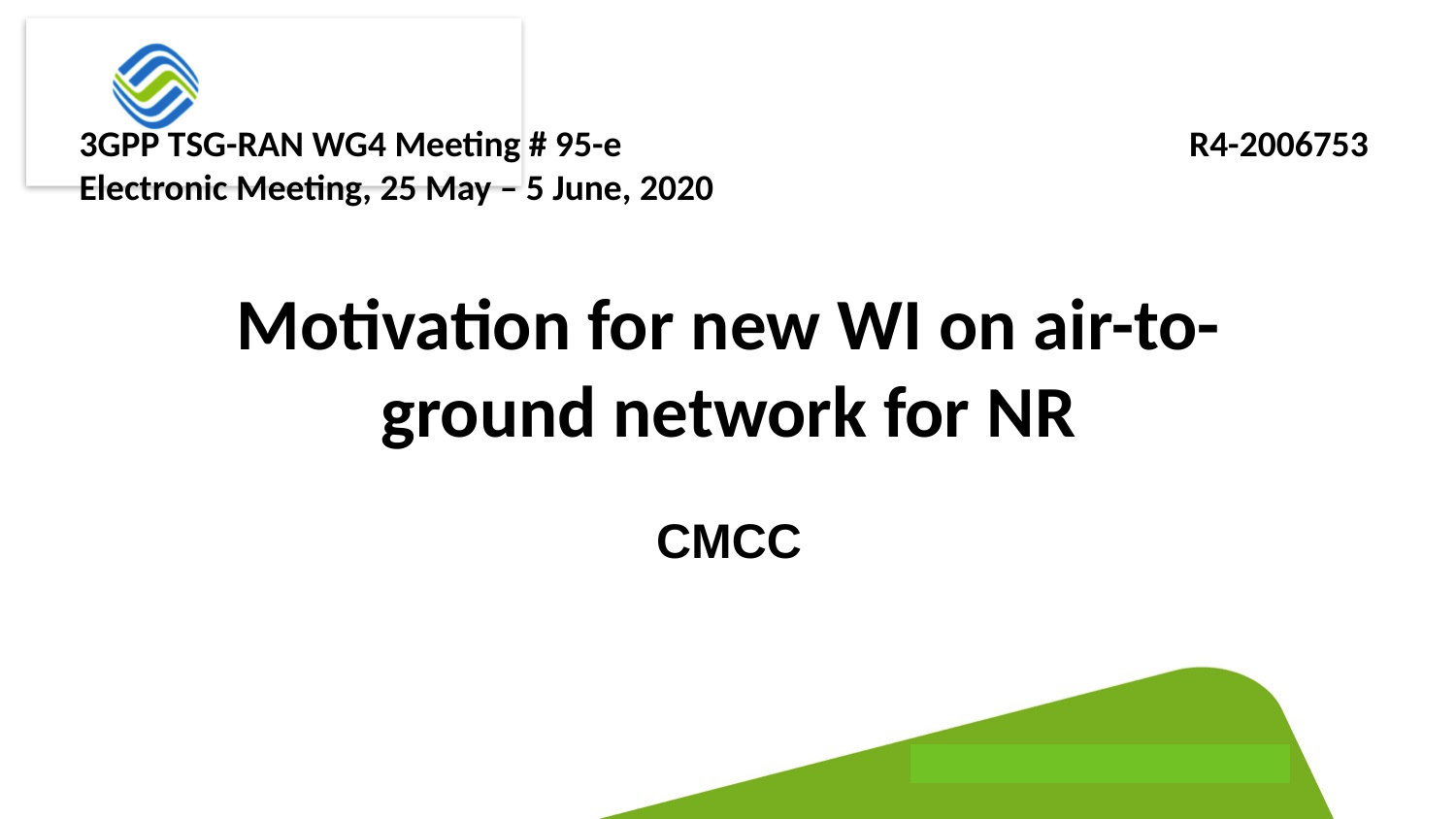

3GPP TSG-RAN WG4 Meeting # 95-e                                                                     R4-2006753
Electronic Meeting, 25 May – 5 June, 2020

Motivation for new WI on air-to-ground network for NR

CMCC